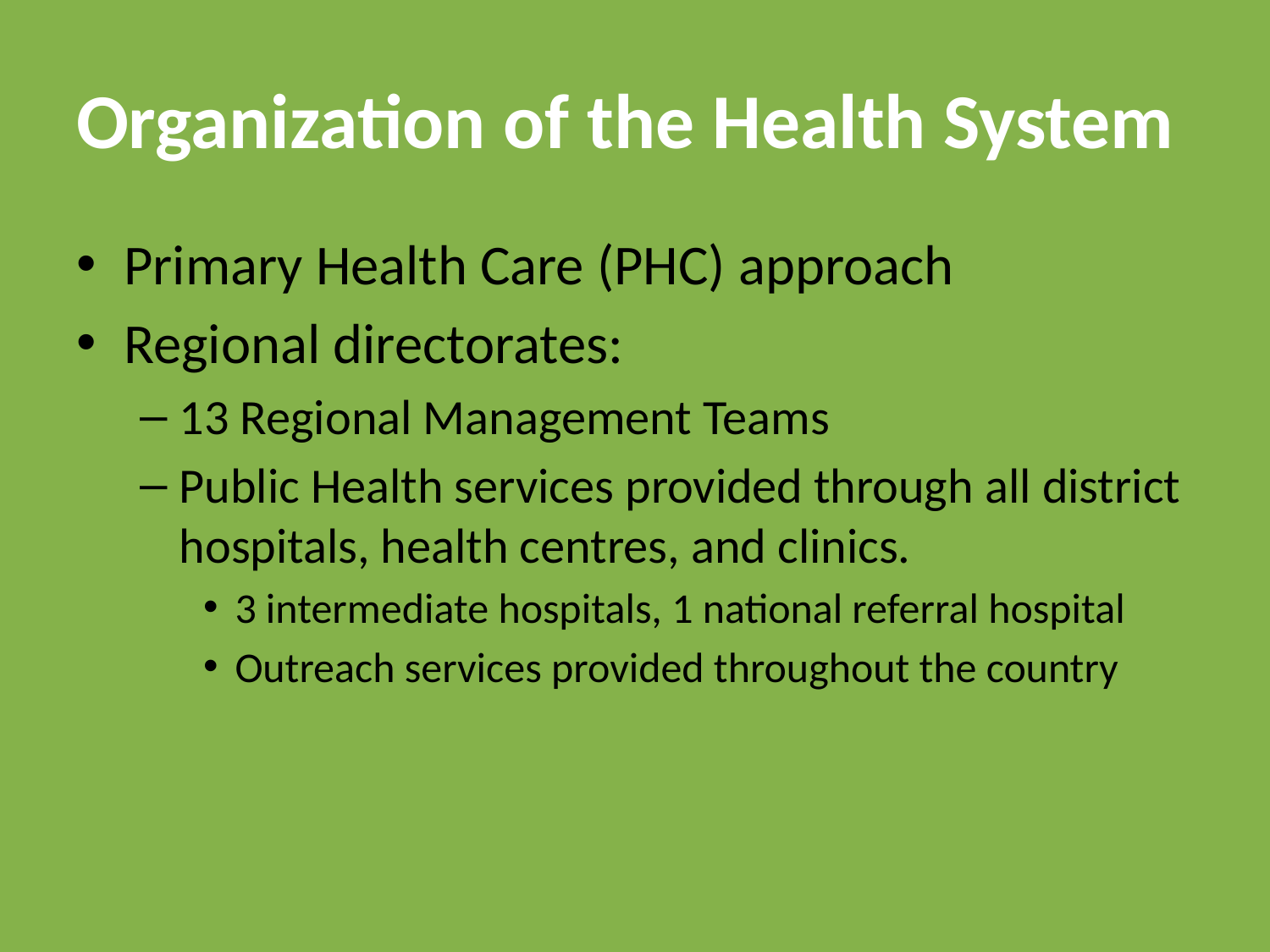

# Organization of the Health System
Primary Health Care (PHC) approach
Regional directorates:
13 Regional Management Teams
Public Health services provided through all district hospitals, health centres, and clinics.
3 intermediate hospitals, 1 national referral hospital
Outreach services provided throughout the country